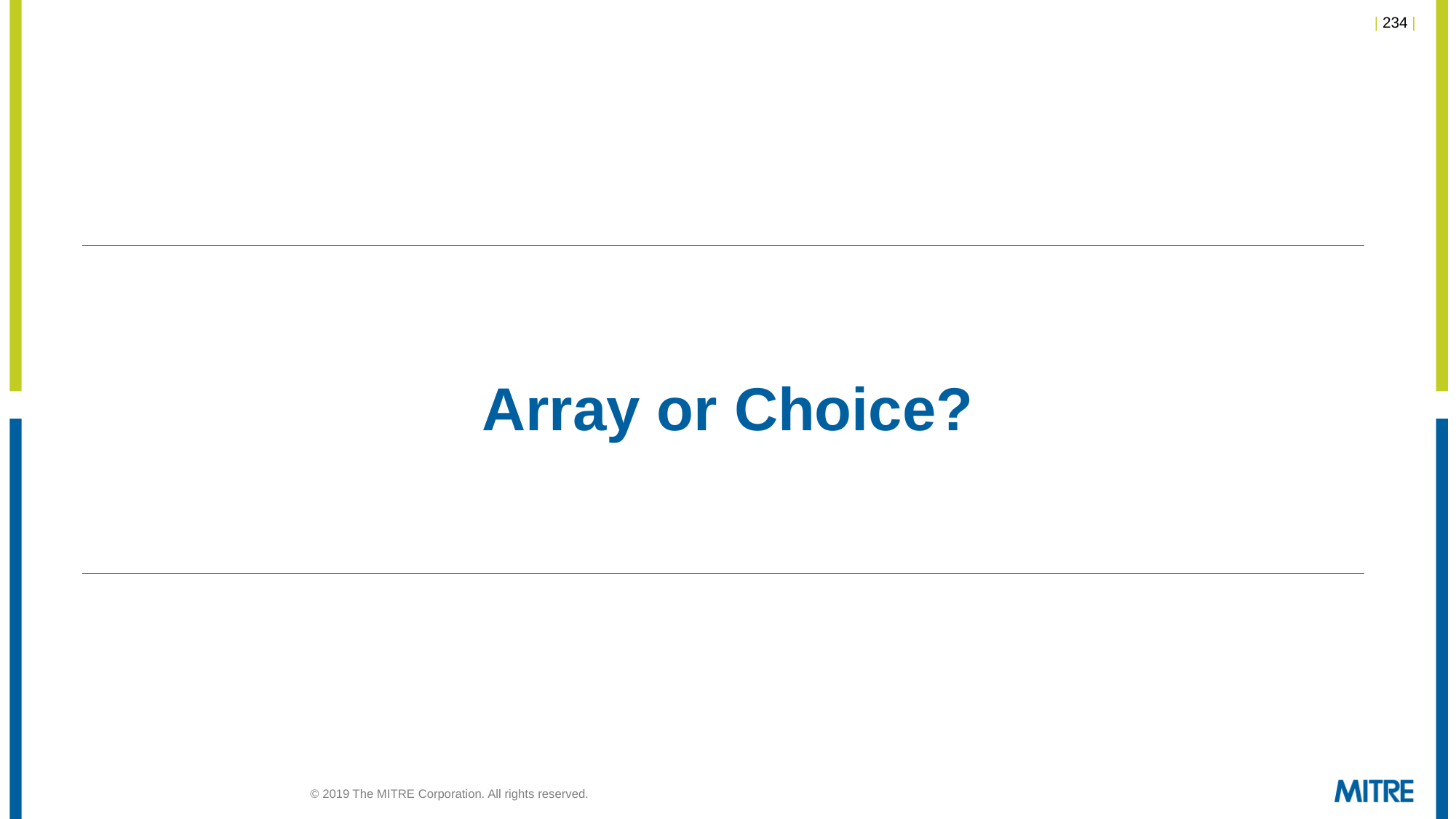

# Array or Choice?
© 2019 The MITRE Corporation. All rights reserved.